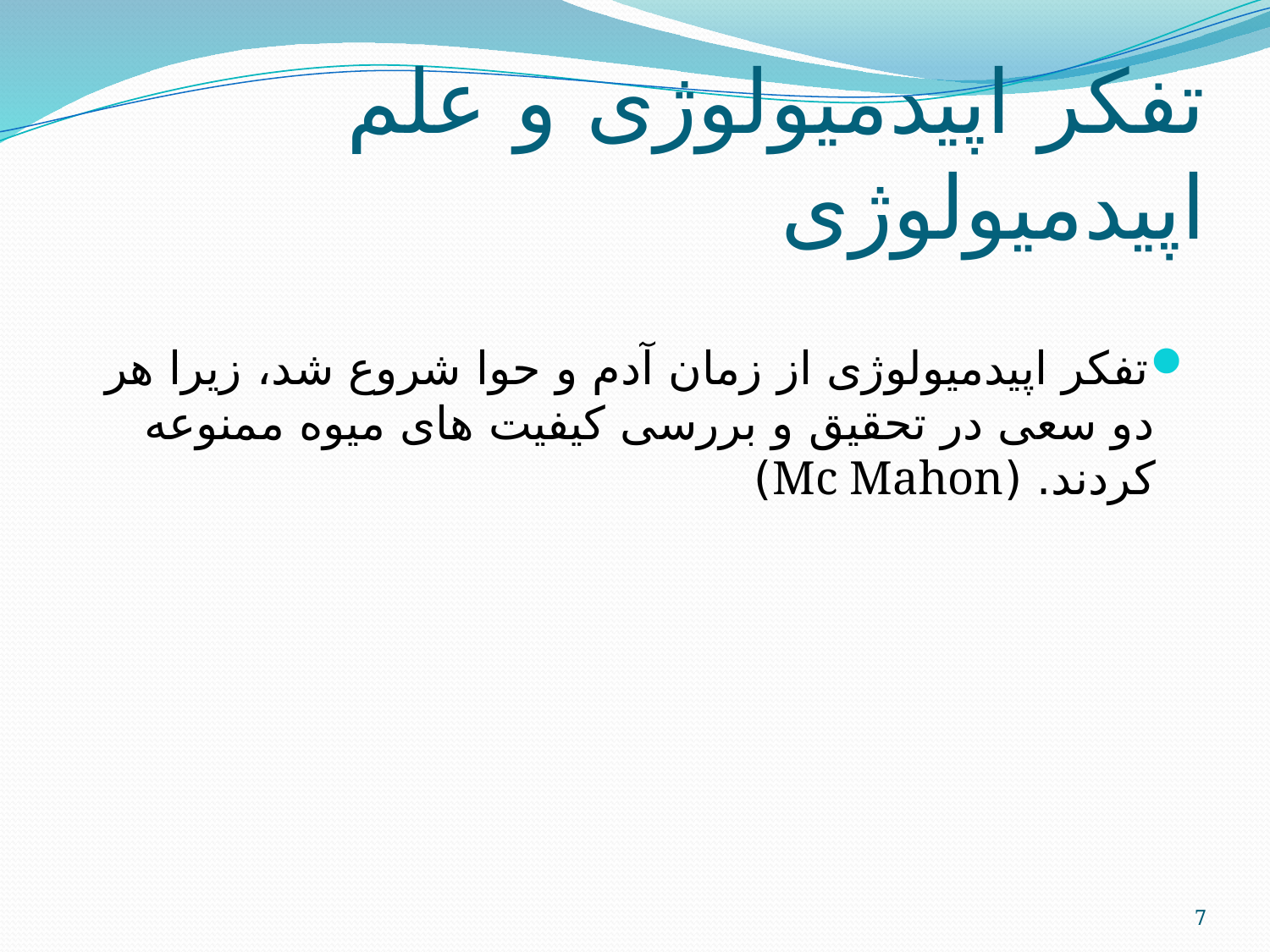

# تفکر اپیدمیولوژی و علم اپیدمیولوژی

تفکر اپیدمیولوژی از زمان آدم و حوا شروع شد، زیرا هر دو سعی در تحقیق و بررسی کیفیت های میوه ممنوعه کردند. (Mc Mahon)

7